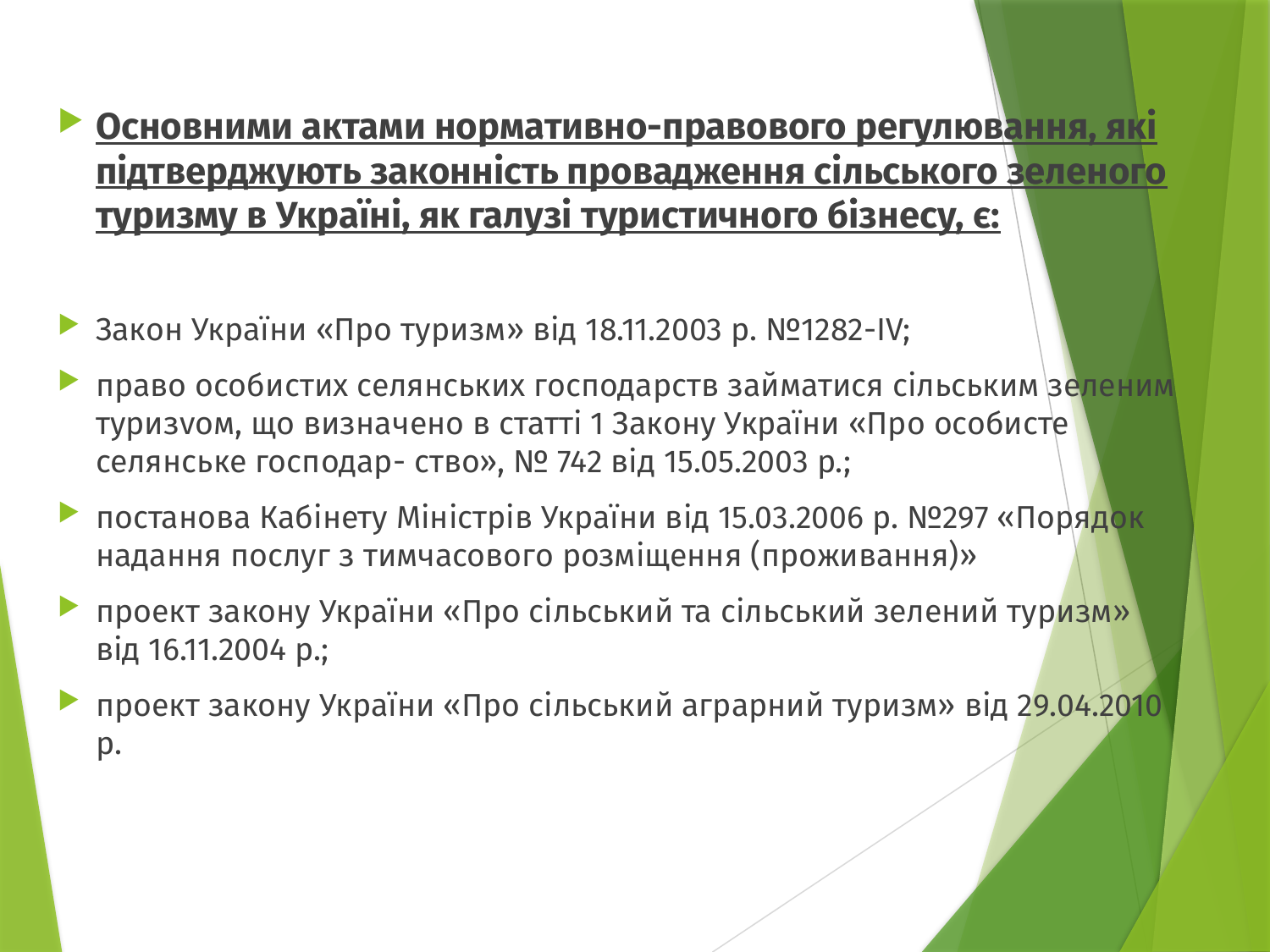

Основними актами нормативно-правового регулювання, які підтверджують законність провадження сільського зеленого туризму в Україні, як галузі туристичного бізнесу, є:

Закон України «Про туризм» від 18.11.2003 р. №1282-ІV;
право особистих селянських господарств займатися сільським зеленим туризvом, що визначено в статті 1 Закону України «Про особисте селянське господар- ство», № 742 від 15.05.2003 р.;
постанова Кабінету Міністрів України від 15.03.2006 р. №297 «Порядок надання послуг з тимчасового розміщення (проживання)»
проект закону України «Про сільський та сільський зелений туризм» від 16.11.2004 р.;
проект закону України «Про сільський аграрний туризм» від 29.04.2010 р.